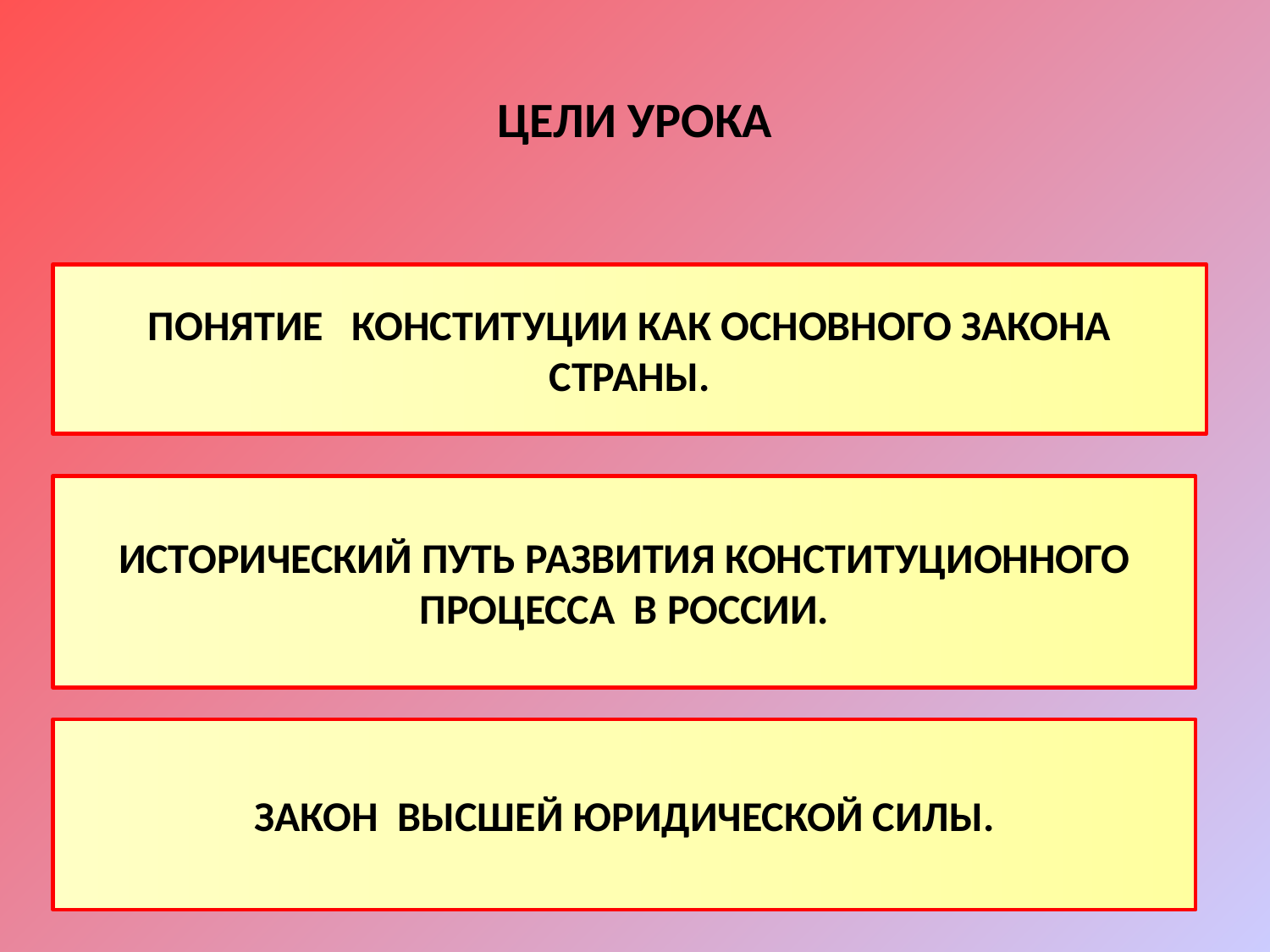

# ЦЕЛИ УРОКА
ПОНЯТИЕ   КОНСТИТУЦИИ КАК ОСНОВНОГО ЗАКОНА СТРАНЫ.
ИСТОРИЧЕСКИЙ ПУТЬ РАЗВИТИЯ КОНСТИТУЦИОННОГО ПРОЦЕССА  В РОССИИ.
ЗАКОН  ВЫСШЕЙ ЮРИДИЧЕСКОЙ СИЛЫ.